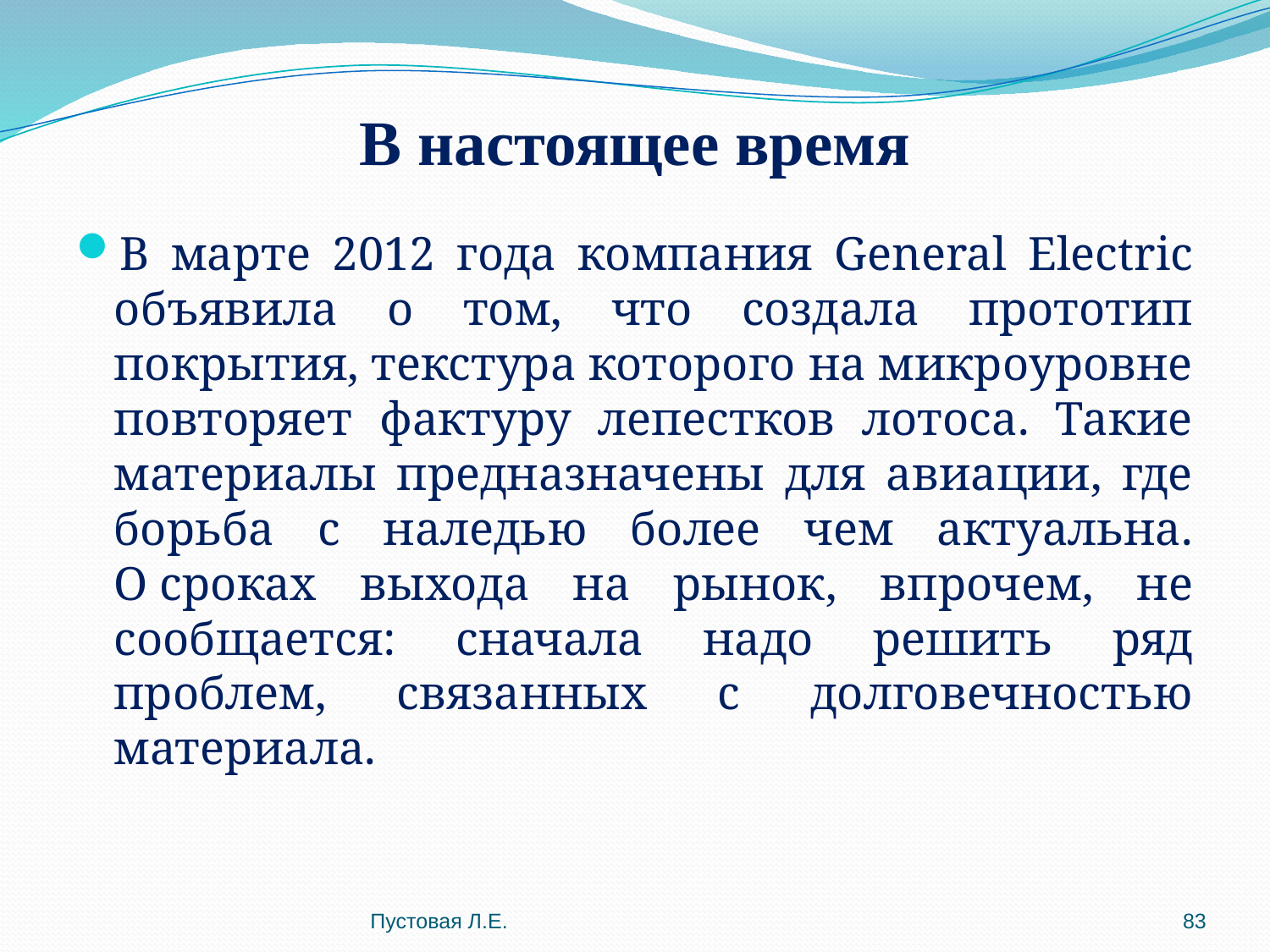

# В настоящее время
В марте 2012 года компания General Electric объявила о том, что создала прототип покрытия, текстура которого на микроуровне повторяет фактуру лепестков лотоса. Такие материалы предназначены для авиации, где борьба с наледью более чем актуальна. О сроках выхода на рынок, впрочем, не сообщается: сначала надо решить ряд проблем, связанных с долговечностью материала.
Пустовая Л.Е.
83